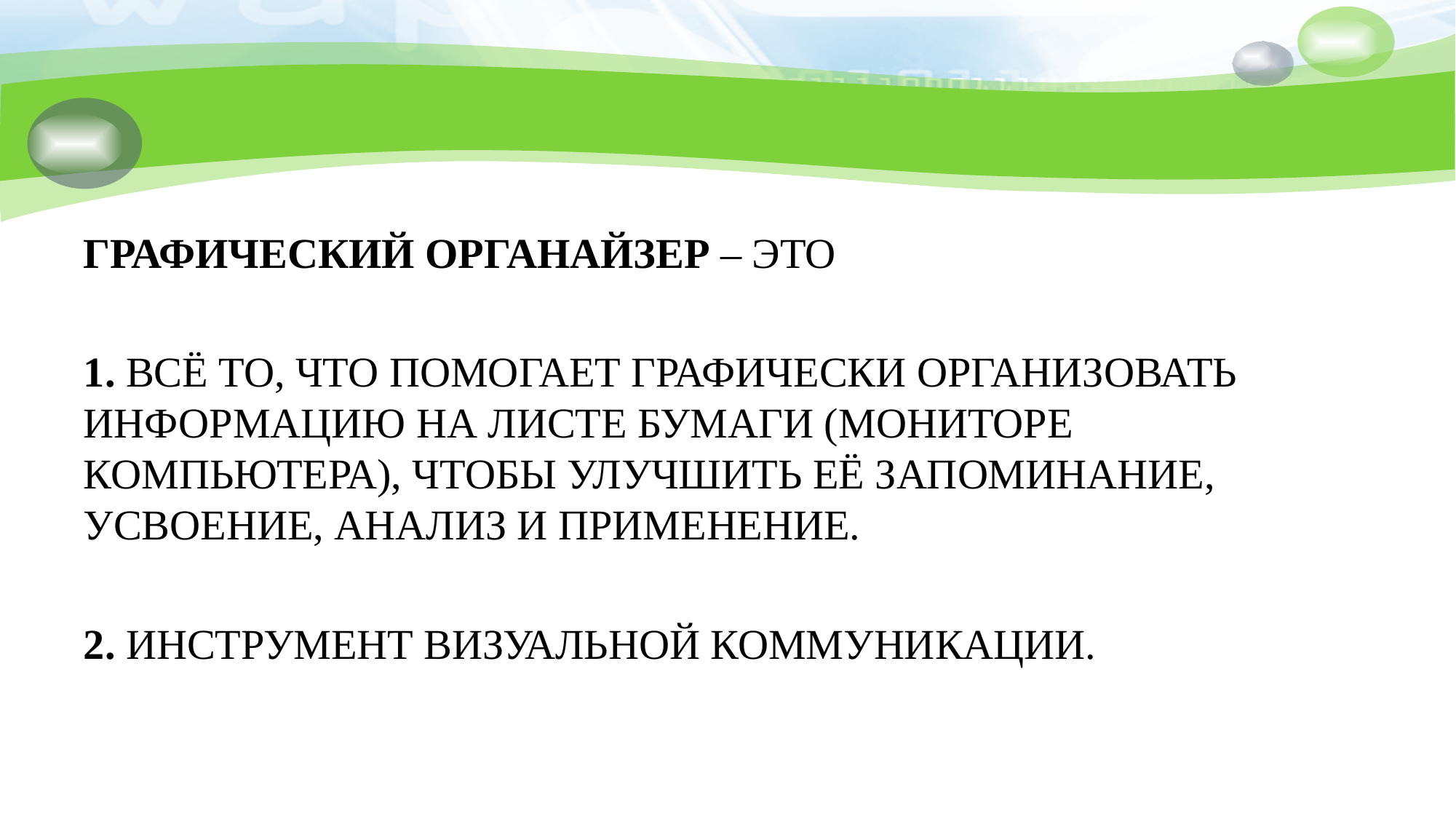

#
ГРАФИЧЕСКИЙ ОРГАНАЙЗЕР – ЭТО

1. ВСЁ ТО, ЧТО ПОМОГАЕТ ГРАФИЧЕСКИ ОРГАНИЗОВАТЬ ИНФОРМАЦИЮ НА ЛИСТЕ БУМАГИ (МОНИТОРЕ КОМПЬЮТЕРА), ЧТОБЫ УЛУЧШИТЬ ЕЁ ЗАПОМИНАНИЕ, УСВОЕНИЕ, АНАЛИЗ И ПРИМЕНЕНИЕ.

2. ИНСТРУМЕНТ ВИЗУАЛЬНОЙ КОММУНИКАЦИИ.